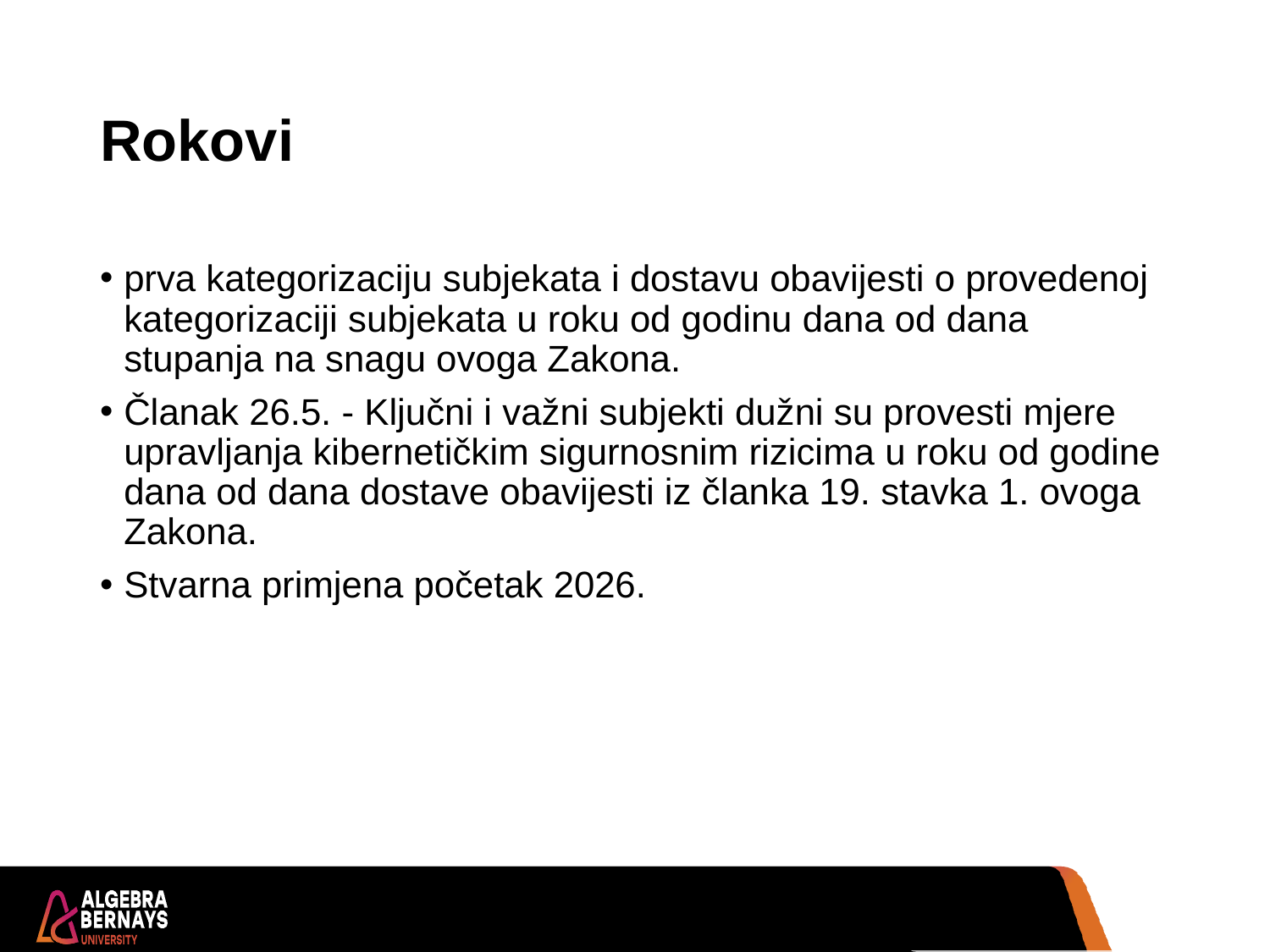

# Rokovi
prva kategorizaciju subjekata i dostavu obavijesti o provedenoj kategorizaciji subjekata u roku od godinu dana od dana stupanja na snagu ovoga Zakona.
Članak 26.5. - Ključni i važni subjekti dužni su provesti mjere upravljanja kibernetičkim sigurnosnim rizicima u roku od godine dana od dana dostave obavijesti iz članka 19. stavka 1. ovoga Zakona.
Stvarna primjena početak 2026.